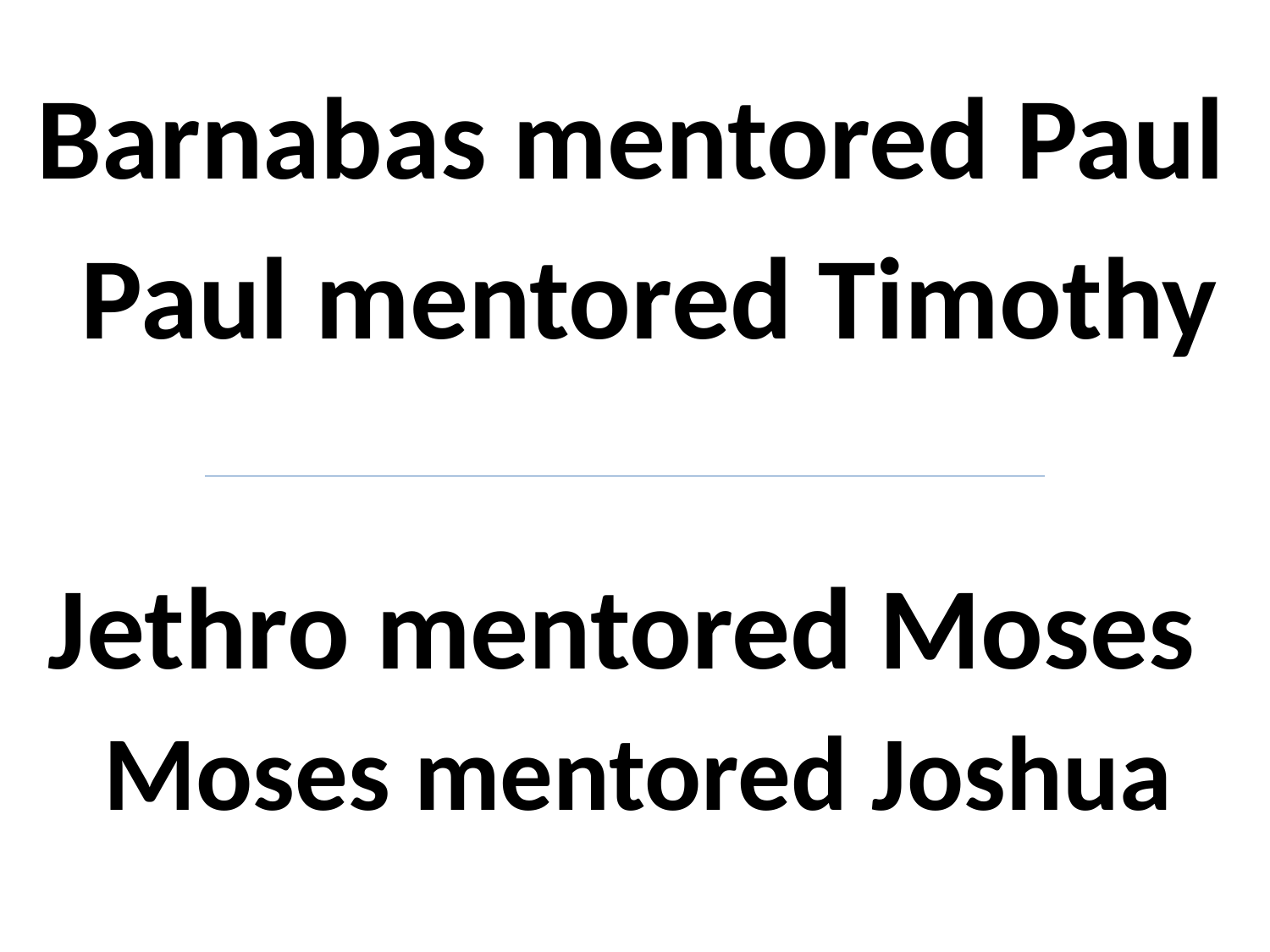

Barnabas mentored Paul
Paul mentored Timothy
Jethro mentored Moses
Moses mentored Joshua